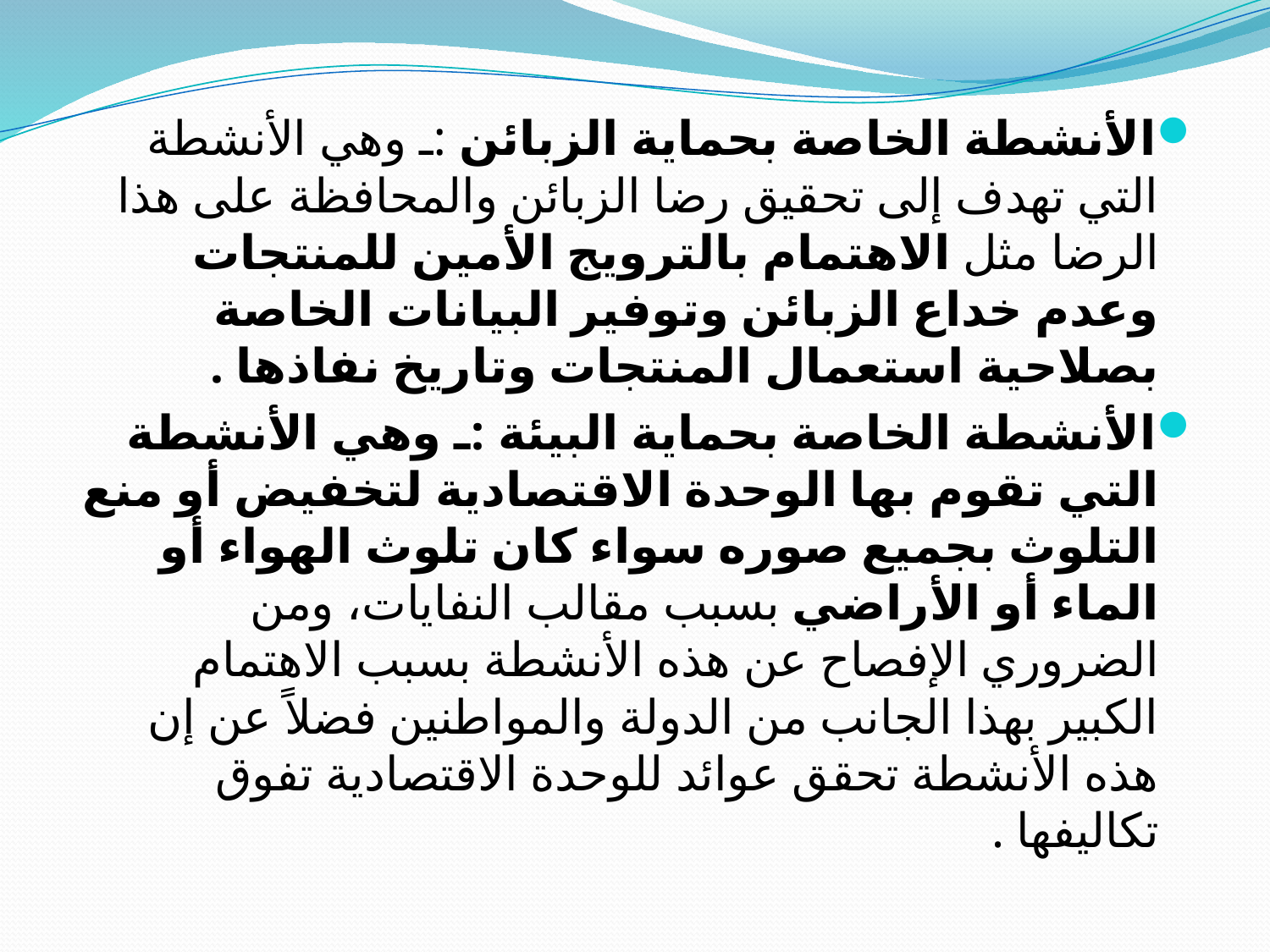

#

الأنشطة الخاصة بحماية الزبائن :ـ وهي الأنشطة التي تهدف إلى تحقيق رضا الزبائن والمحافظة على هذا الرضا مثل الاهتمام بالترويج الأمين للمنتجات وعدم خداع الزبائن وتوفير البيانات الخاصة بصلاحية استعمال المنتجات وتاريخ نفاذها .
الأنشطة الخاصة بحماية البيئة :ـ وهي الأنشطة التي تقوم بها الوحدة الاقتصادية لتخفيض أو منع التلوث بجميع صوره سواء كان تلوث الهواء أو الماء أو الأراضي بسبب مقالب النفايات، ومن الضروري الإفصاح عن هذه الأنشطة بسبب الاهتمام الكبير بهذا الجانب من الدولة والمواطنين فضلاً عن إن هذه الأنشطة تحقق عوائد للوحدة الاقتصادية تفوق تكاليفها .